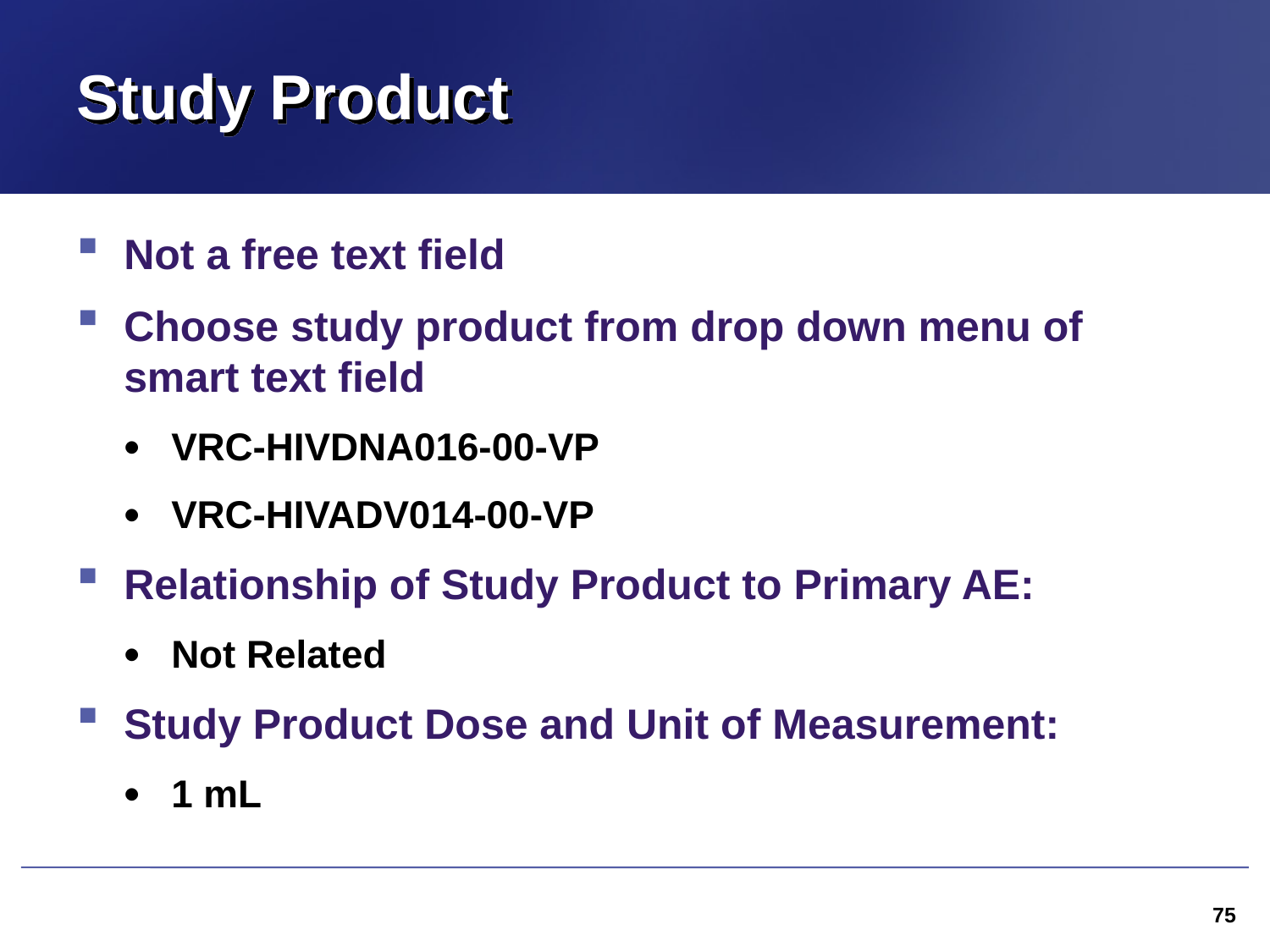

# Study Product
Not a free text field
Choose study product from drop down menu of smart text field
VRC-HIVDNA016-00-VP
VRC-HIVADV014-00-VP
Relationship of Study Product to Primary AE:
Not Related
Study Product Dose and Unit of Measurement:
1 mL
75